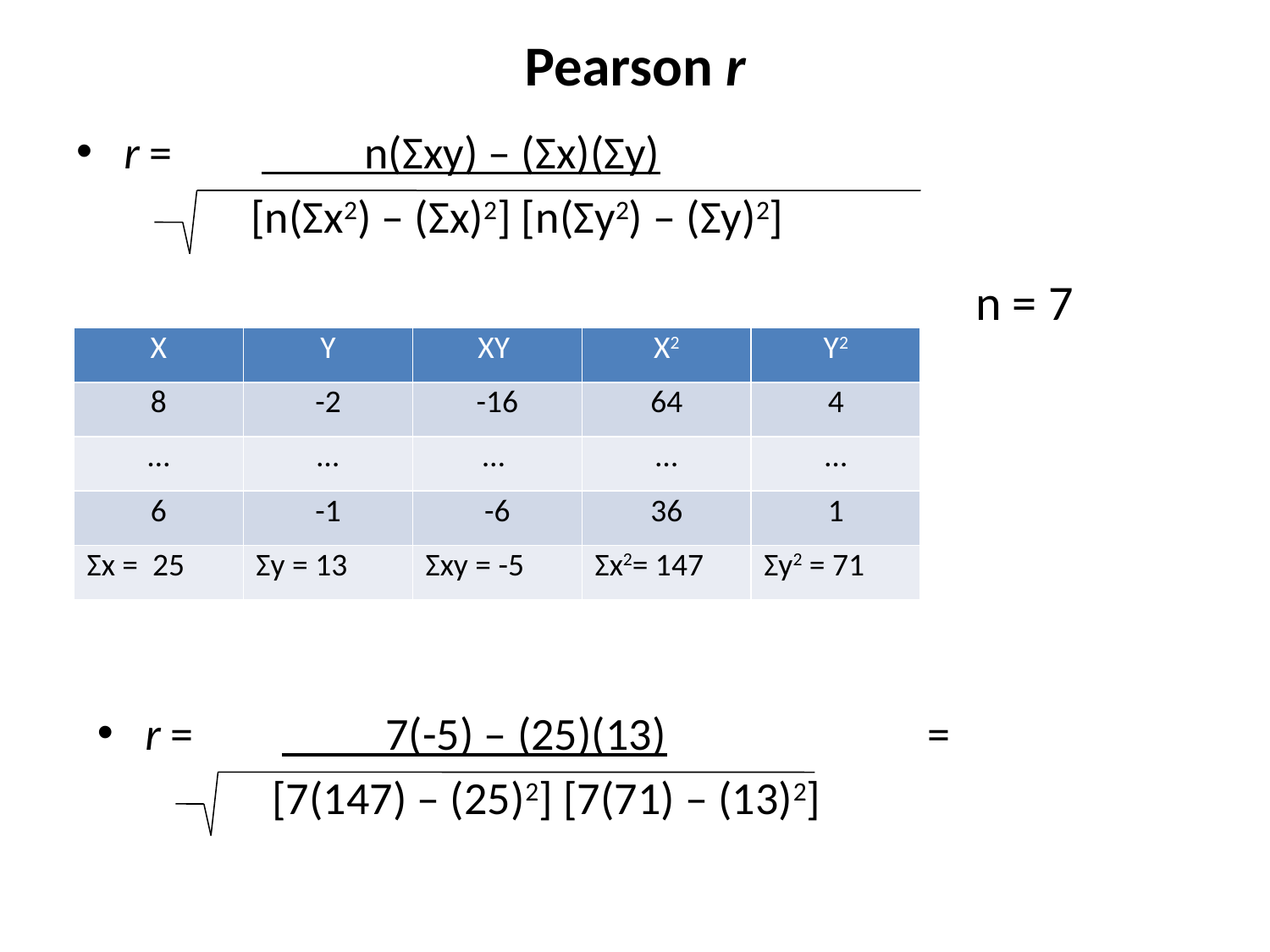

# Pearson r
r = 	           n(Σxy) – (Σx)(Σy)
		[n(Σx2) – (Σx)2] [n(Σy2) – (Σy)2]

n = 7
| X | Y | XY | X2 | Y2 |
| --- | --- | --- | --- | --- |
| 8 | -2 | -16 | 64 | 4 |
| … | … | … | … | … |
| 6 | -1 | -6 | 36 | 1 |
| Σx = 25 | Σy = 13 | Σxy = -5 | Σx2= 147 | Σy2 = 71 |
r = 	           7(-5) – (25)(13)		  =
		[7(147) – (25)2] [7(71) – (13)2]